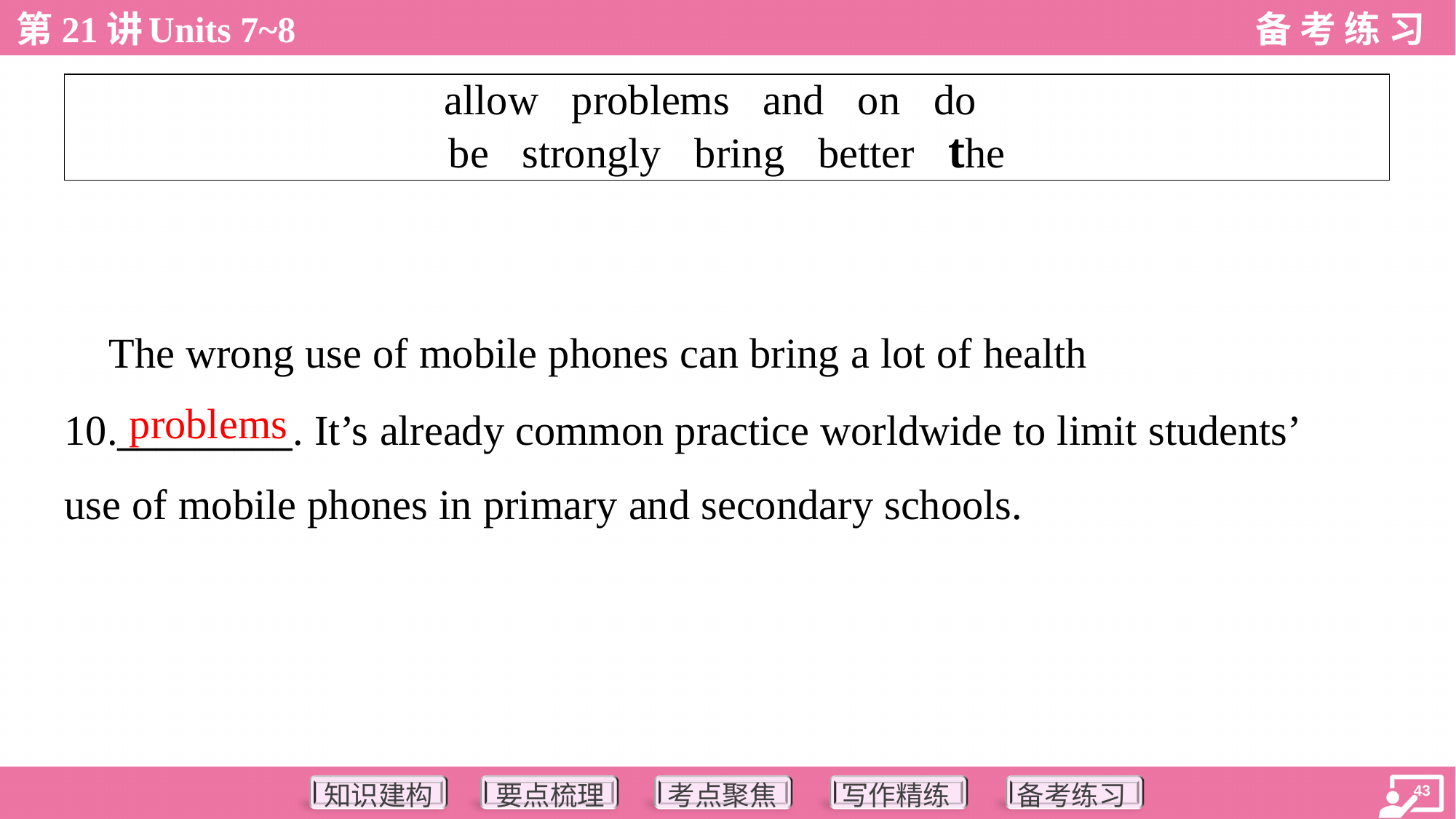

| allow problems and on do be strongly bring better the |
| --- |
    The wrong use of mobile phones can bring a lot of health
10._________. It’s already common practice worldwide to limit students’
use of mobile phones in primary and secondary schools.
problems